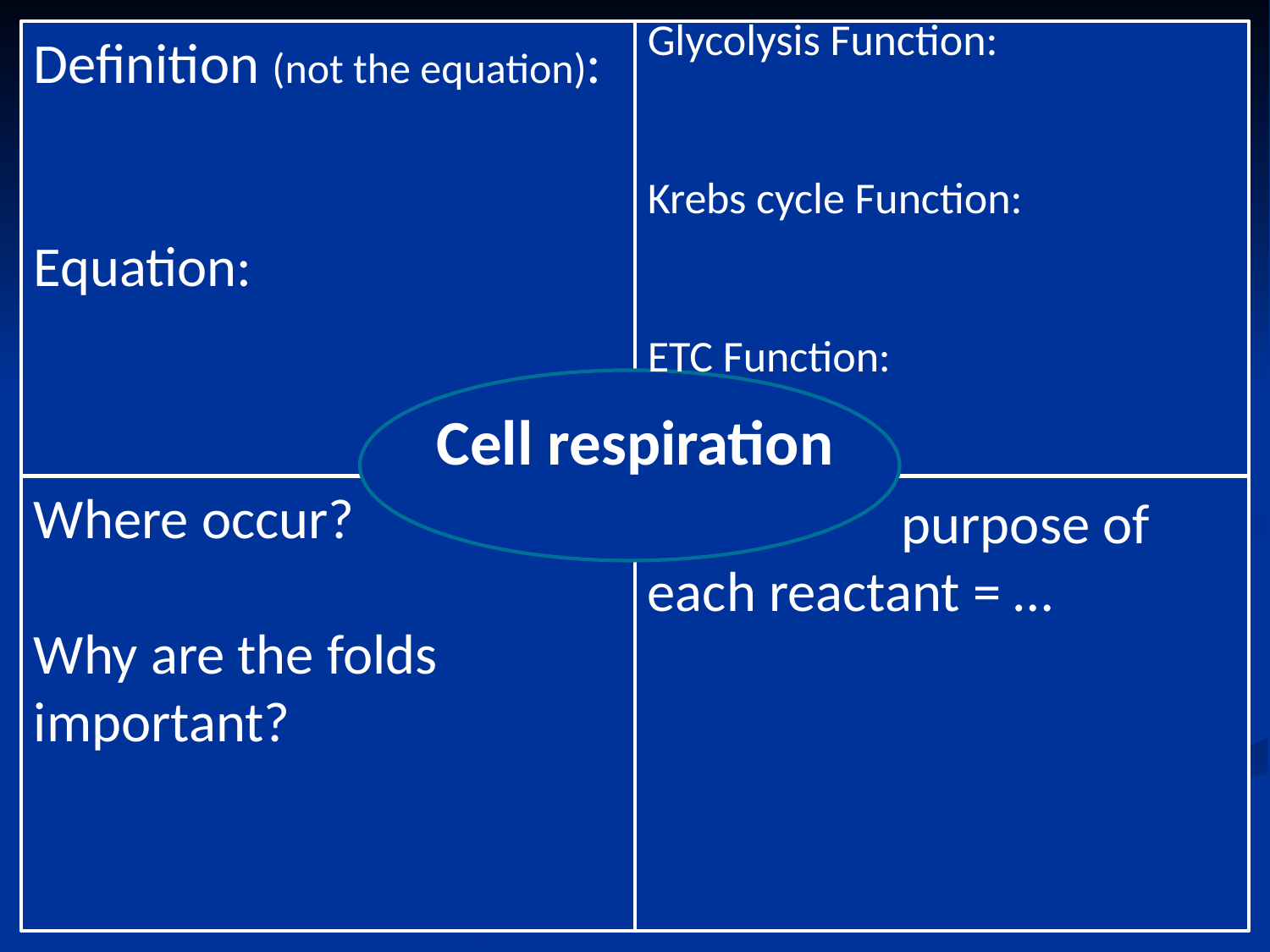

Glycolysis Function:

Krebs cycle Function:

ETC Function:

Definition (not the equation):

Equation:

Cell respiration

Where occur?

Why are the folds important?

	          purpose of each reactant = …